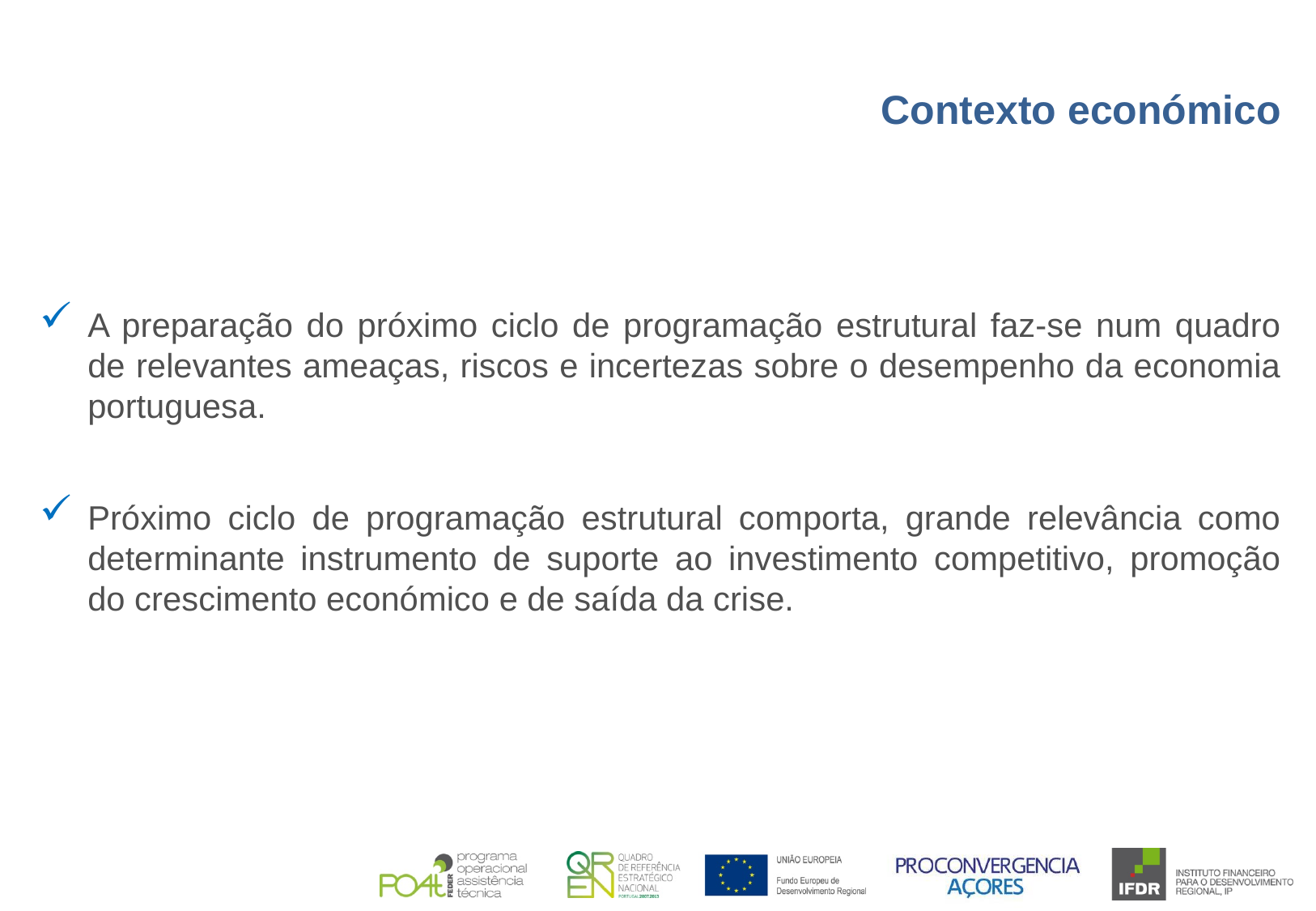

Contexto económico
A preparação do próximo ciclo de programação estrutural faz-se num quadro de relevantes ameaças, riscos e incertezas sobre o desempenho da economia portuguesa.
Próximo ciclo de programação estrutural comporta, grande relevância como determinante instrumento de suporte ao investimento competitivo, promoção do crescimento económico e de saída da crise.